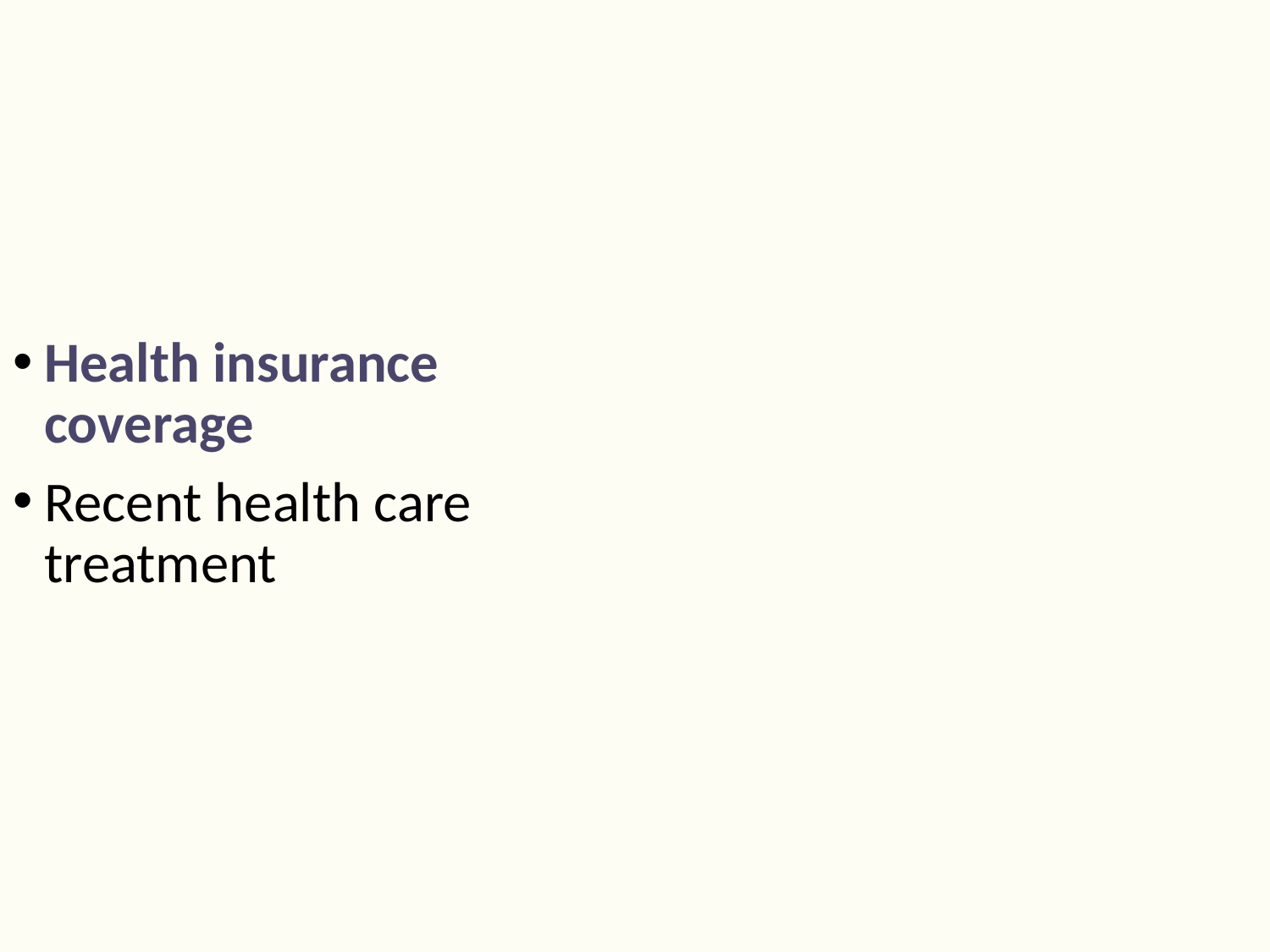

Health insurance coverage
Recent health care treatment